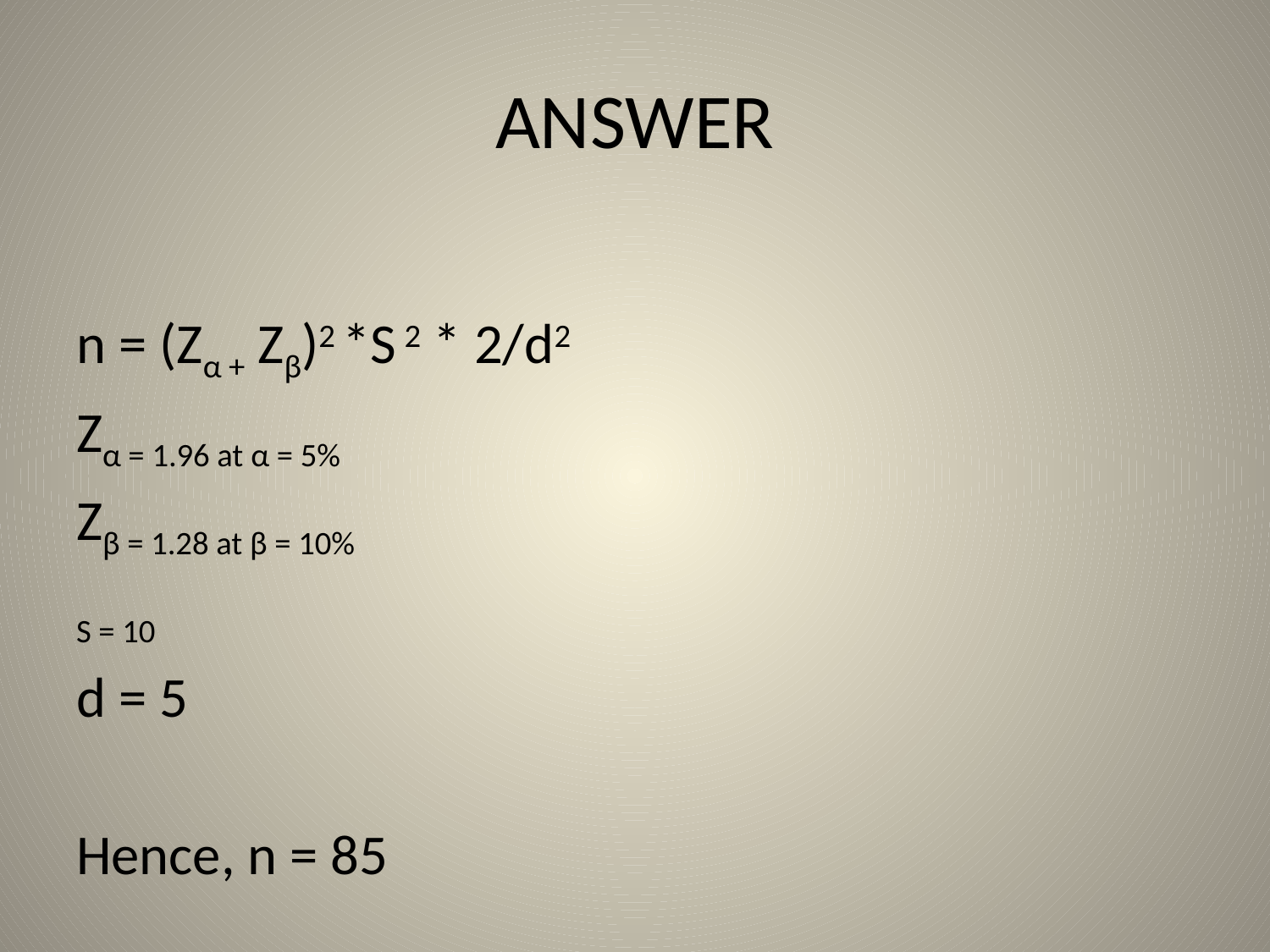

# ANSWER

n = (Zα + Zβ)2 *S 2 * 2/d2
Zα = 1.96 at α = 5%
Zβ = 1.28 at β = 10%
S = 10
d = 5

Hence, n = 85